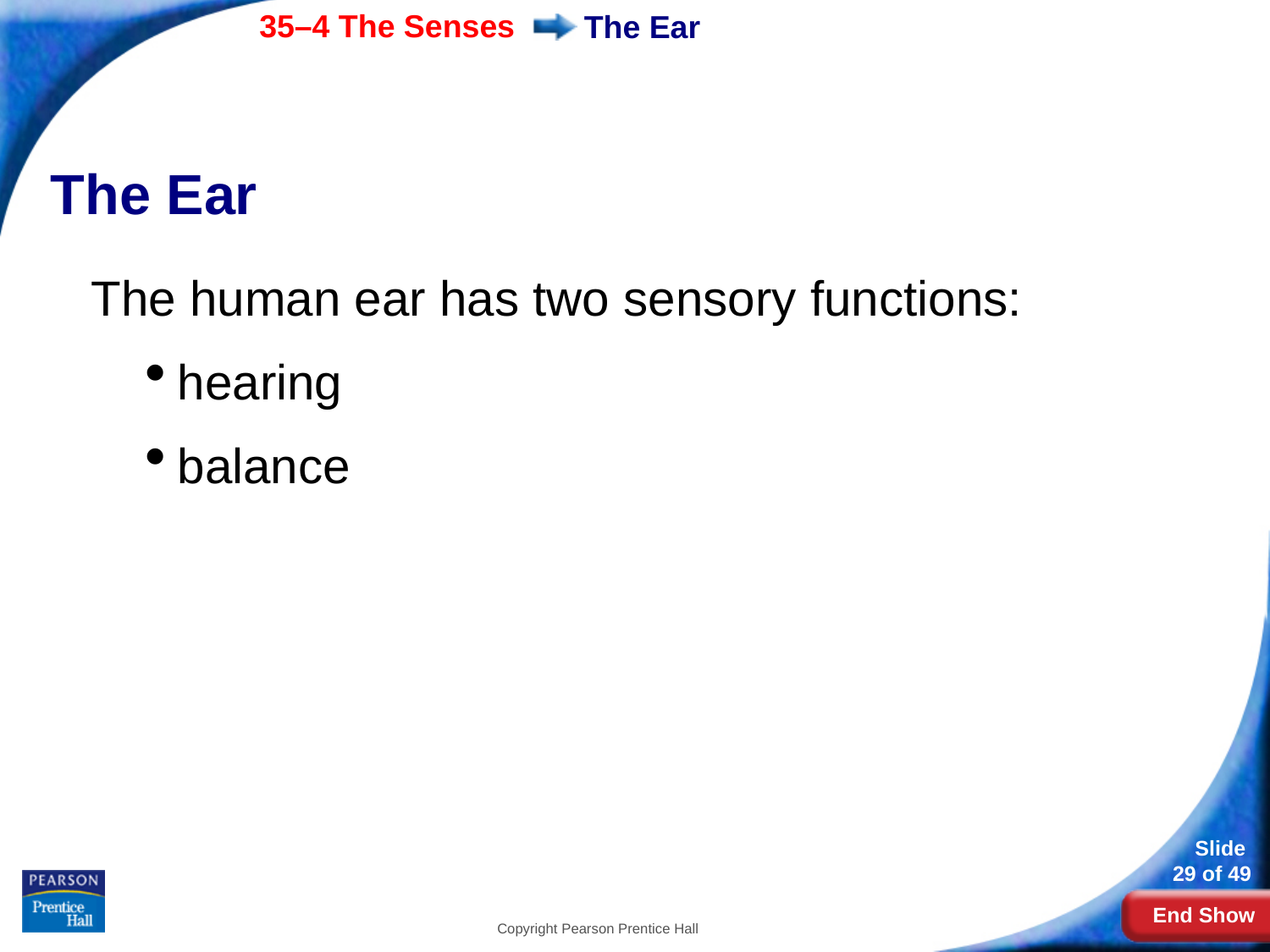

# The Ear
The Ear
The human ear has two sensory functions:
hearing
balance
Copyright Pearson Prentice Hall